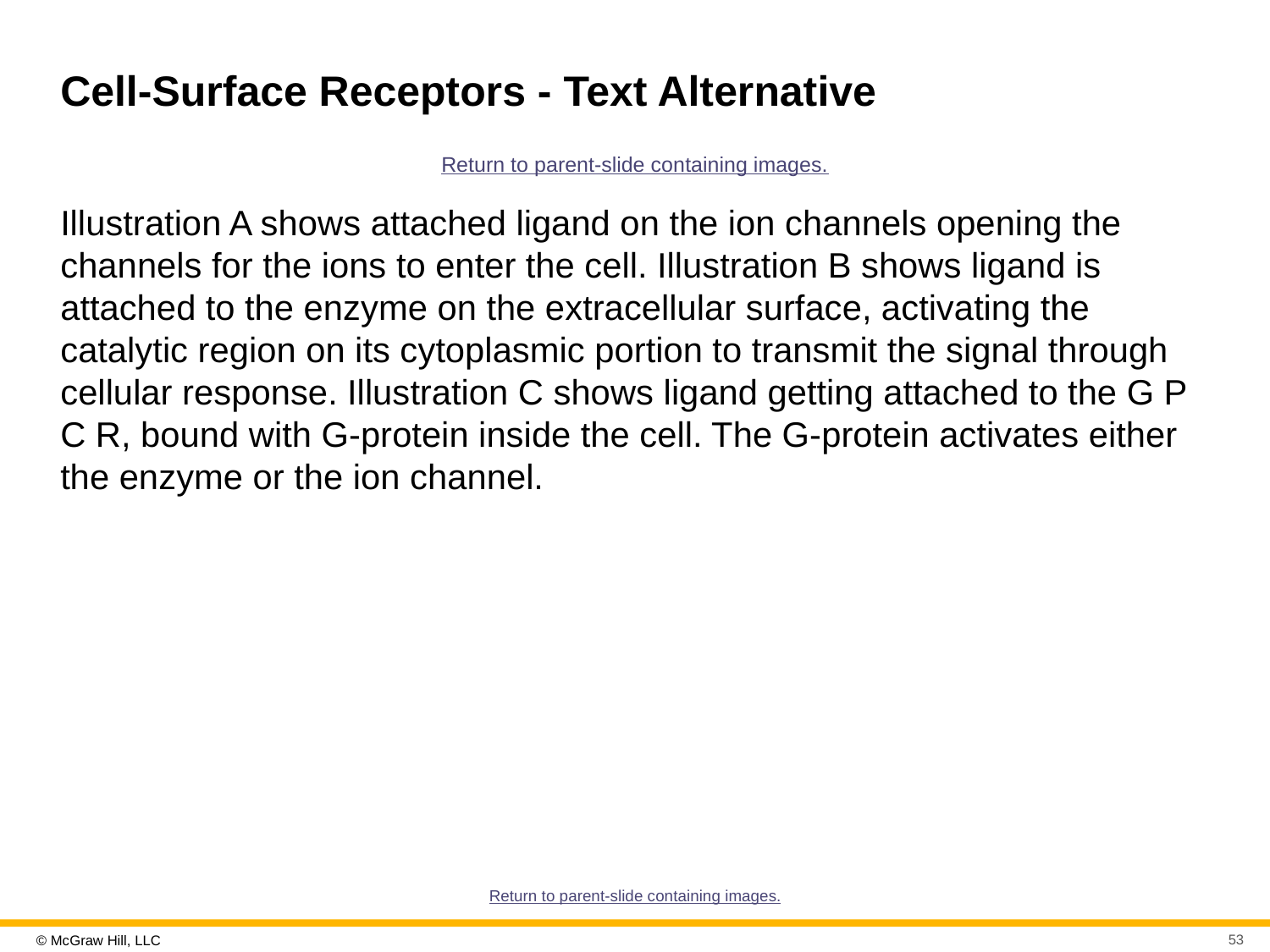

# Cell-Surface Receptors - Text Alternative
Return to parent-slide containing images.
Illustration A shows attached ligand on the ion channels opening the channels for the ions to enter the cell. Illustration B shows ligand is attached to the enzyme on the extracellular surface, activating the catalytic region on its cytoplasmic portion to transmit the signal through cellular response. Illustration C shows ligand getting attached to the G P C R, bound with G-protein inside the cell. The G-protein activates either the enzyme or the ion channel.
Return to parent-slide containing images.
53